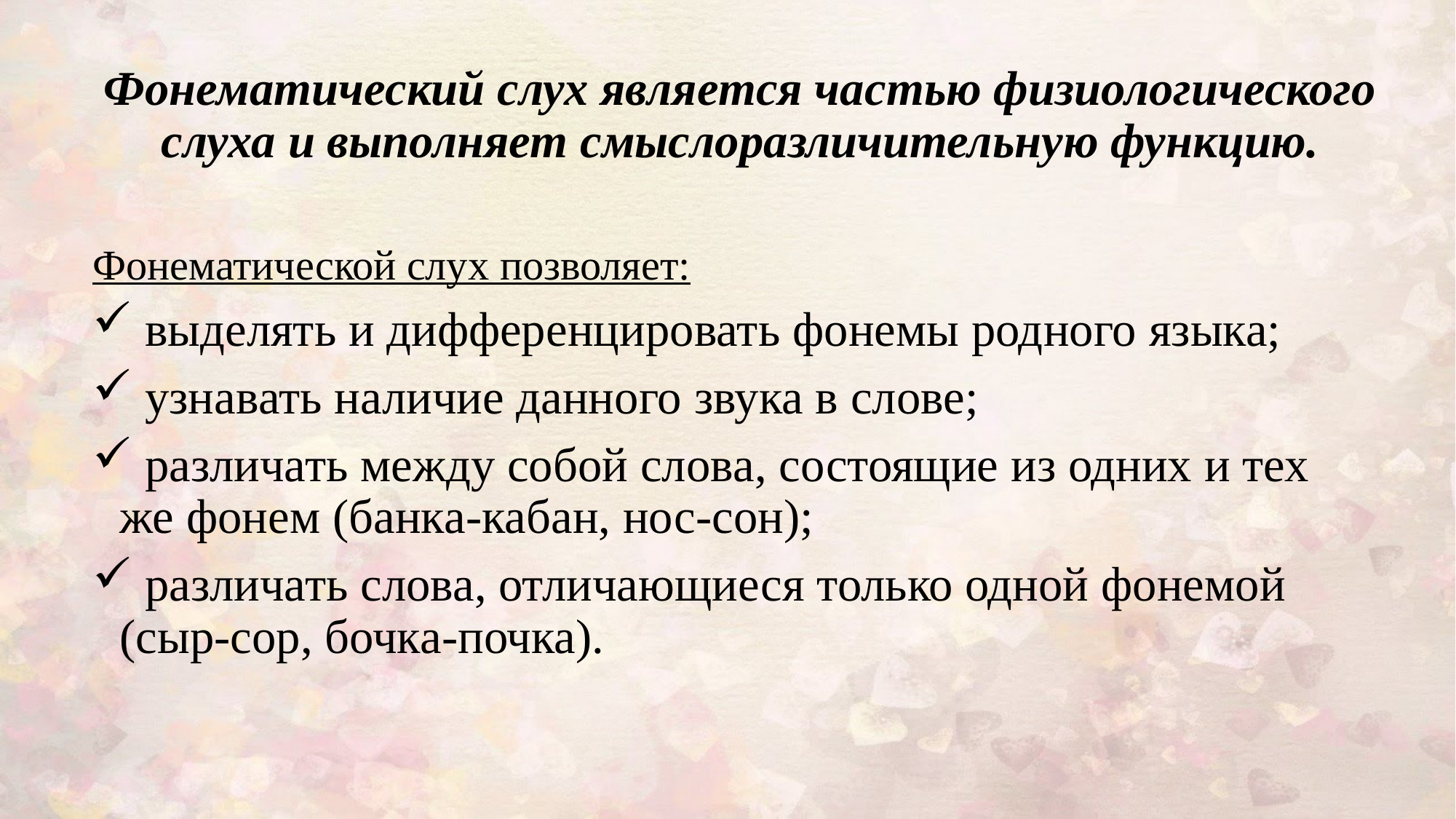

Фонематический слух является частью физиологического слуха и выполняет смыслоразличительную функцию.
Фонематической слух позволяет:
 выделять и дифференцировать фонемы родного языка;
 узнавать наличие данного звука в слове;
 различать между собой слова, состоящие из одних и тех же фонем (банка-кабан, нос-сон);
 различать слова, отличающиеся только одной фонемой (сыр-сор, бочка-почка).